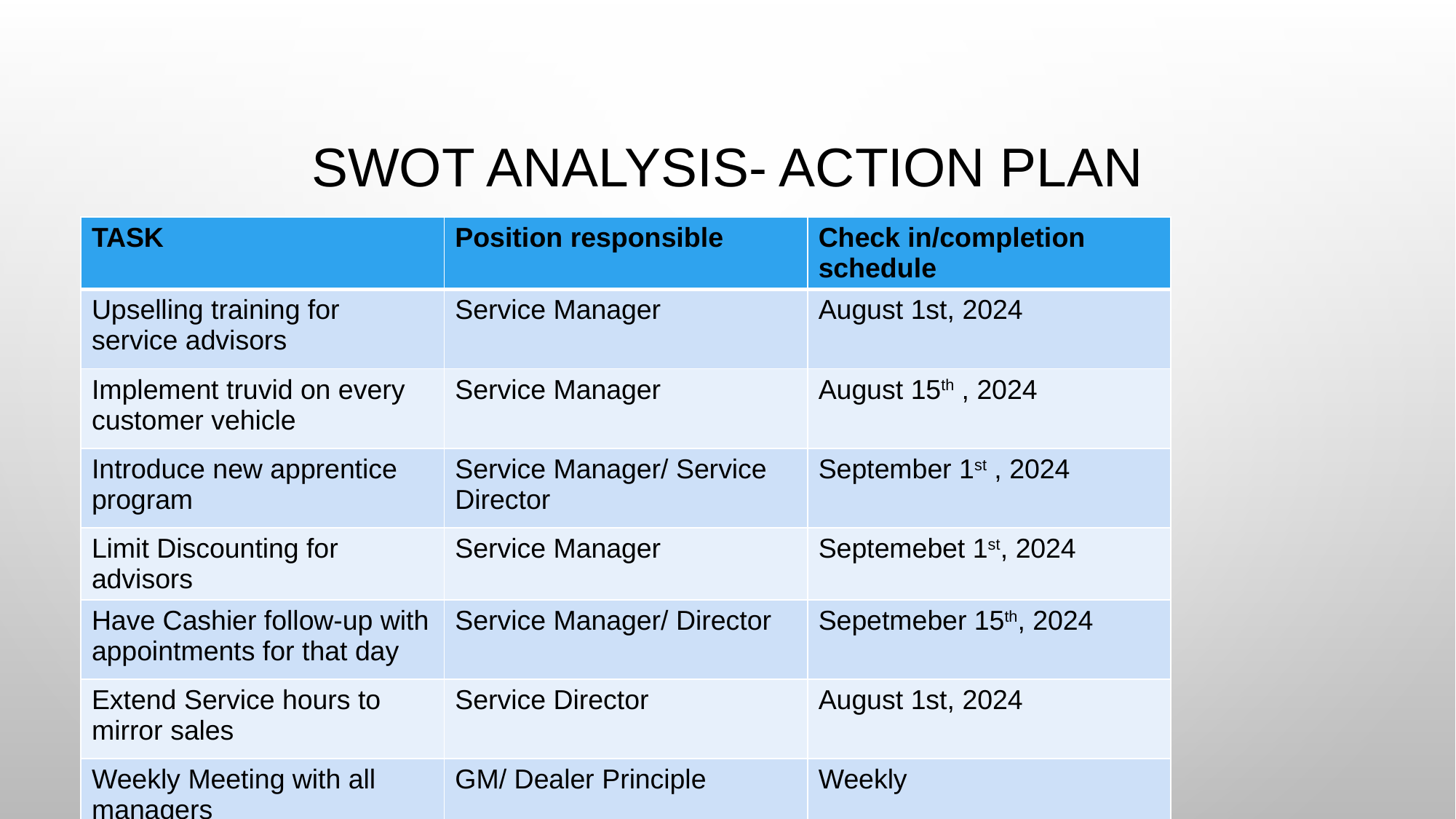

# SWOT Analysis- Action Plan

| TASK | Position responsible | Check in/completion schedule |
| --- | --- | --- |
| Upselling training for service advisors | Service Manager | August 1st, 2024 |
| Implement truvid on every customer vehicle | Service Manager | August 15th , 2024 |
| Introduce new apprentice program | Service Manager/ Service Director | September 1st , 2024 |
| Limit Discounting for advisors | Service Manager | Septemebet 1st, 2024 |
| Have Cashier follow-up with appointments for that day | Service Manager/ Director | Sepetmeber 15th, 2024 |
| Extend Service hours to mirror sales | Service Director | August 1st, 2024 |
| Weekly Meeting with all managers | GM/ Dealer Principle | Weekly |